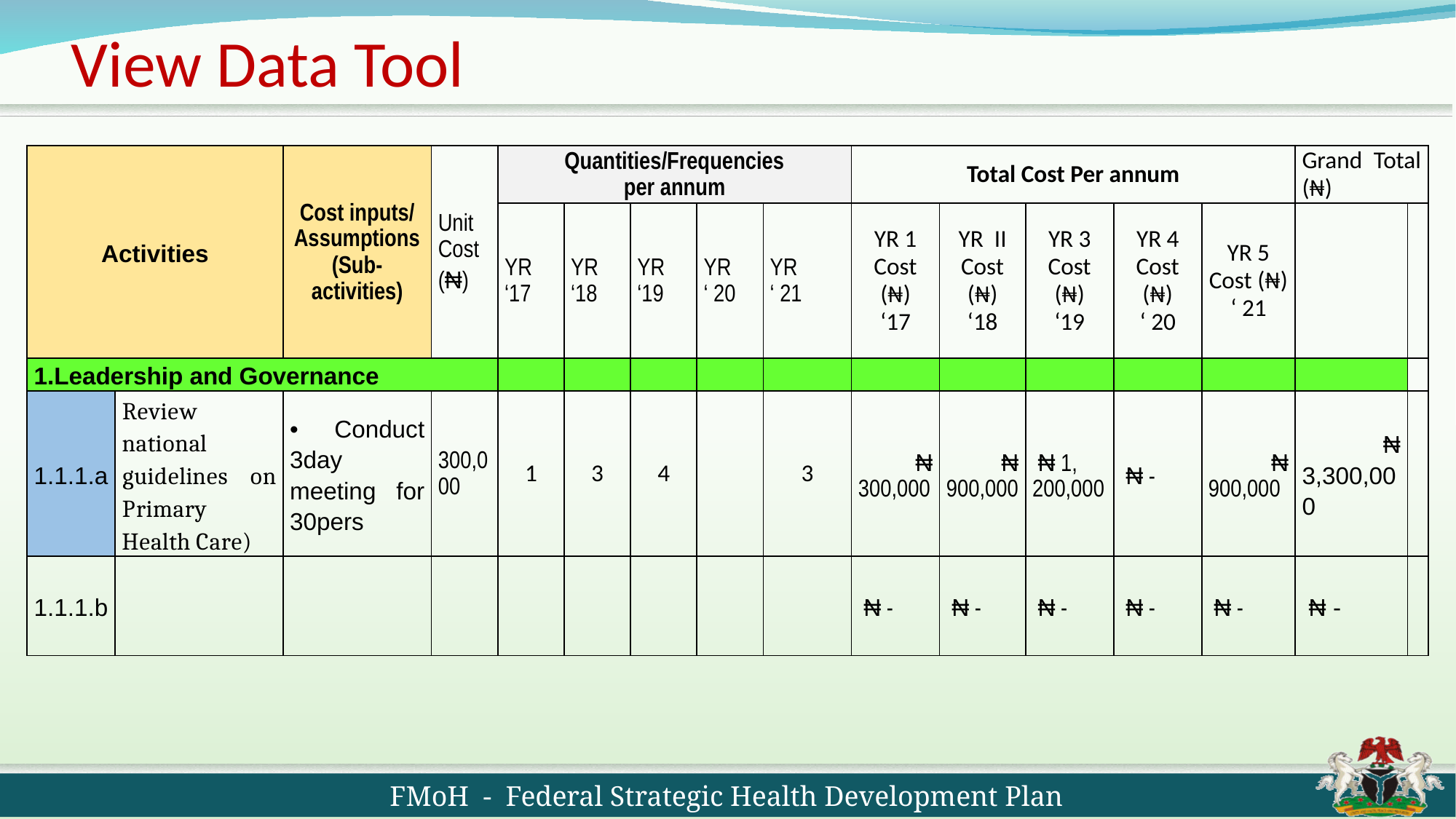

# View Data Tool
| Activities |  | Cost inputs/ Assumptions (Sub-activities) | Unit Cost (₦) | Quantities/Frequencies per annum |  |  |  |  | Total Cost Per annum |  |  |  |  | Grand Total (₦) |  |
| --- | --- | --- | --- | --- | --- | --- | --- | --- | --- | --- | --- | --- | --- | --- | --- |
|  |  |  |  | YR ‘17 | YR ‘18 | YR ‘19 | YR ‘ 20 | YR ‘ 21 | YR 1 Cost (₦) ‘17 | YR II Cost (₦) ‘18 | YR 3 Cost (₦) ‘19 | YR 4 Cost (₦) ‘ 20 | YR 5 Cost (₦) ‘ 21 |  |  |
| 1.Leadership and Governance |  |  |  |  |  |  |  |  |  |  |  |  |  |  |  |
| 1.1.1.a | Review national guidelines on Primary Health Care) | • Conduct 3day meeting for 30pers | 300,000 | 1 | 3 | 4 |  | 3 | ₦ 300,000 | ₦ 900,000 | ₦ 1, 200,000 | ₦ - | ₦ 900,000 | ₦ 3,300,000 |  |
| 1.1.1.b |  |  |  |  |  |  |  |  | ₦ - | ₦ - | ₦ - | ₦ - | ₦ - | ₦ - |  |